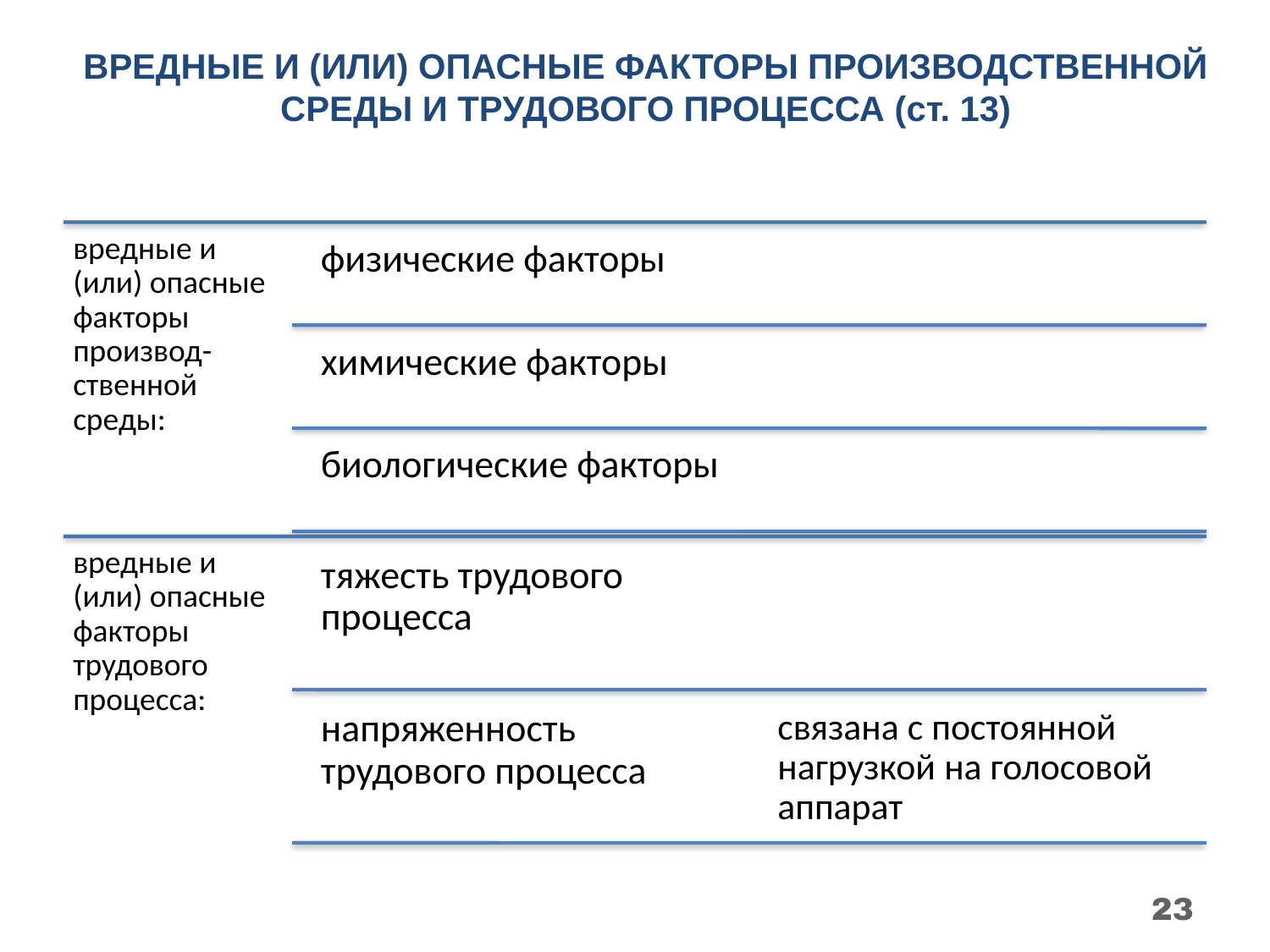

# Вредные и (или) опасные факторы производственной среды и трудового процесса (ст. 13)
вредные и (или) опасные факторы производ-ственной среды:
физические факторы
химические факторы
биологические факторы
вредные и (или) опасные факторы трудового процесса:
тяжесть трудового процесса
напряженность трудового процесса
связана с постоянной нагрузкой на голосовой аппарат
23